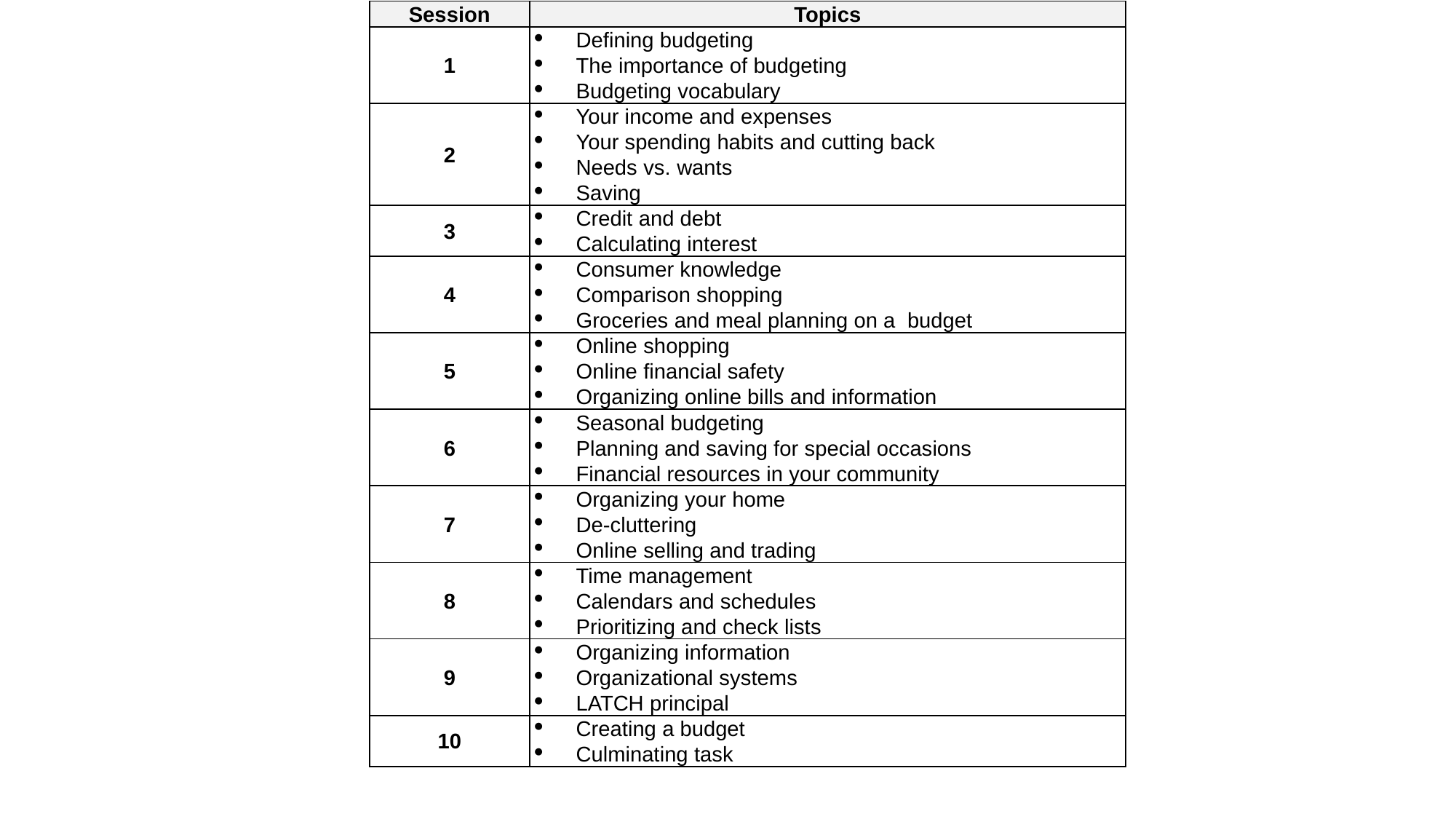

| Session | Topics |
| --- | --- |
| 1 | Defining budgeting The importance of budgeting Budgeting vocabulary |
| 2 | Your income and expenses Your spending habits and cutting back Needs vs. wants Saving |
| 3 | Credit and debt Calculating interest |
| 4 | Consumer knowledge Comparison shopping Groceries and meal planning on a budget |
| 5 | Online shopping Online financial safety Organizing online bills and information |
| 6 | Seasonal budgeting Planning and saving for special occasions Financial resources in your community |
| 7 | Organizing your home De-cluttering Online selling and trading |
| 8 | Time management Calendars and schedules Prioritizing and check lists |
| 9 | Organizing information Organizational systems LATCH principal |
| 10 | Creating a budget Culminating task |